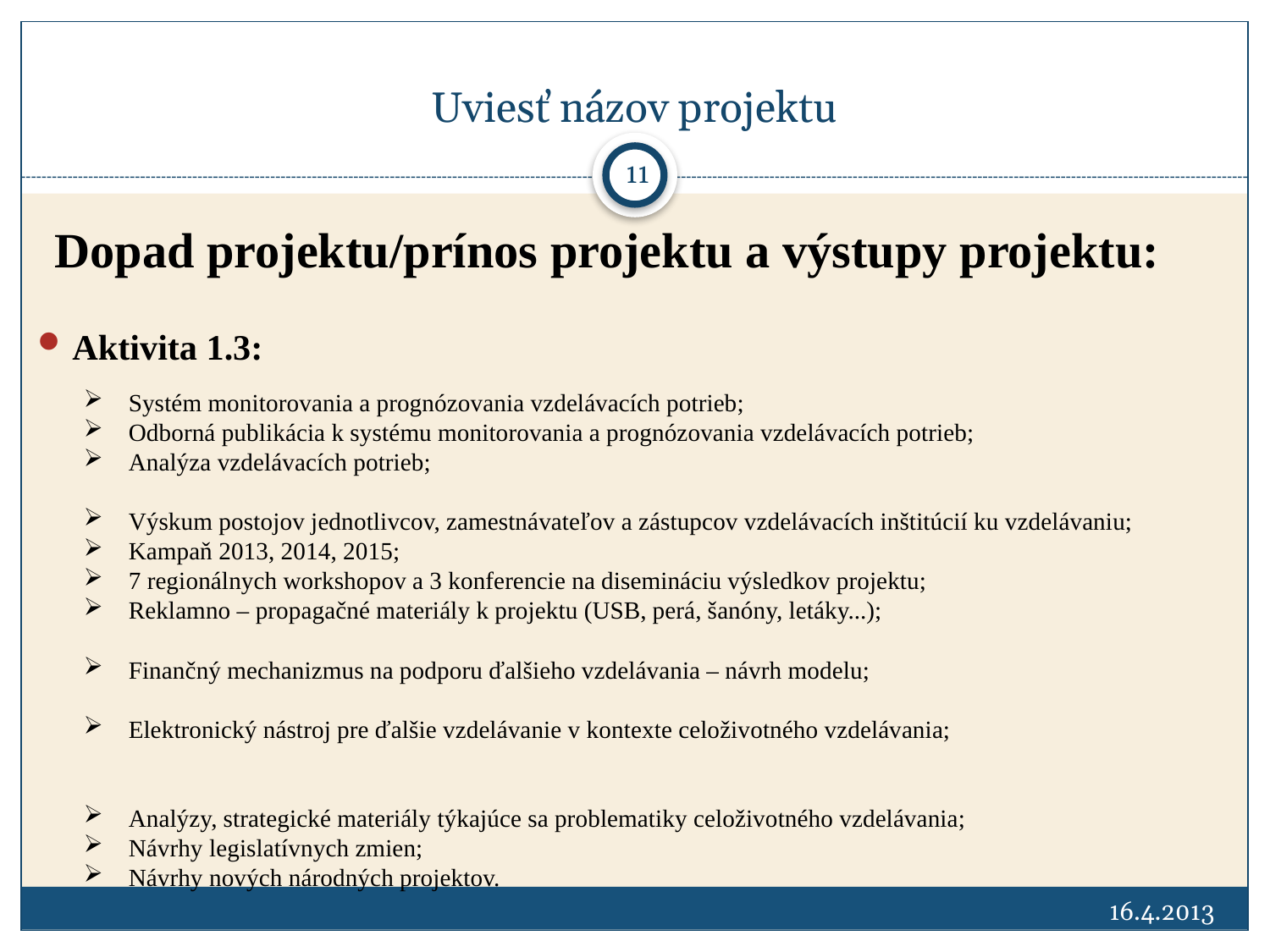

# Uviesť názov projektu
11
Dopad projektu/prínos projektu a výstupy projektu:

Aktivita 1.3:

Systém monitorovania a prognózovania vzdelávacích potrieb;
Odborná publikácia k systému monitorovania a prognózovania vzdelávacích potrieb;
Analýza vzdelávacích potrieb;

Výskum postojov jednotlivcov, zamestnávateľov a zástupcov vzdelávacích inštitúcií ku vzdelávaniu;
Kampaň 2013, 2014, 2015;
7 regionálnych workshopov a 3 konferencie na disemináciu výsledkov projektu;
Reklamno – propagačné materiály k projektu (USB, perá, šanóny, letáky...);

Finančný mechanizmus na podporu ďalšieho vzdelávania – návrh modelu;

Elektronický nástroj pre ďalšie vzdelávanie v kontexte celoživotného vzdelávania;

Analýzy, strategické materiály týkajúce sa problematiky celoživotného vzdelávania;
Návrhy legislatívnych zmien;
Návrhy nových národných projektov.
16.4.2013